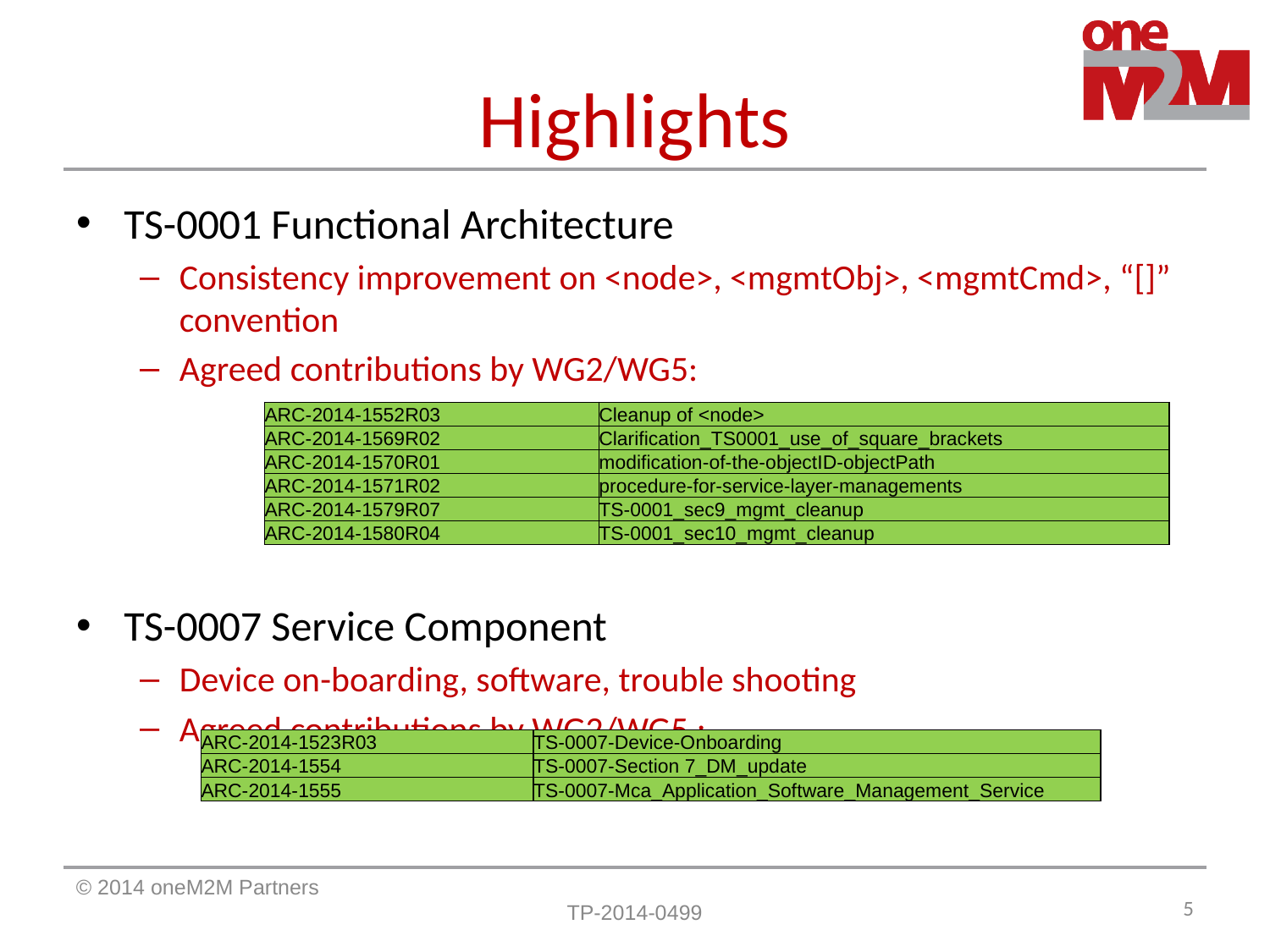

# Highlights
TS-0001 Functional Architecture
Consistency improvement on <node>, <mgmtObj>, <mgmtCmd>, “[]” convention
Agreed contributions by WG2/WG5:

TS-0007 Service Component
Device on-boarding, software, trouble shooting
Agreed contributions by WG2/WG5 :

| ARC-2014-1552R03 | Cleanup of <node> |
| --- | --- |
| ARC-2014-1569R02 | Clarification\_TS0001\_use\_of\_square\_brackets |
| ARC-2014-1570R01 | modification-of-the-objectID-objectPath |
| ARC-2014-1571R02 | procedure-for-service-layer-managements |
| ARC-2014-1579R07 | TS-0001\_sec9\_mgmt\_cleanup |
| ARC-2014-1580R04 | TS-0001\_sec10\_mgmt\_cleanup |
| ARC-2014-1523R03 | TS-0007-Device-Onboarding |
| --- | --- |
| ARC-2014-1554 | TS-0007-Section 7\_DM\_update |
| ARC-2014-1555 | TS-0007-Mca\_Application\_Software\_Management\_Service |
5